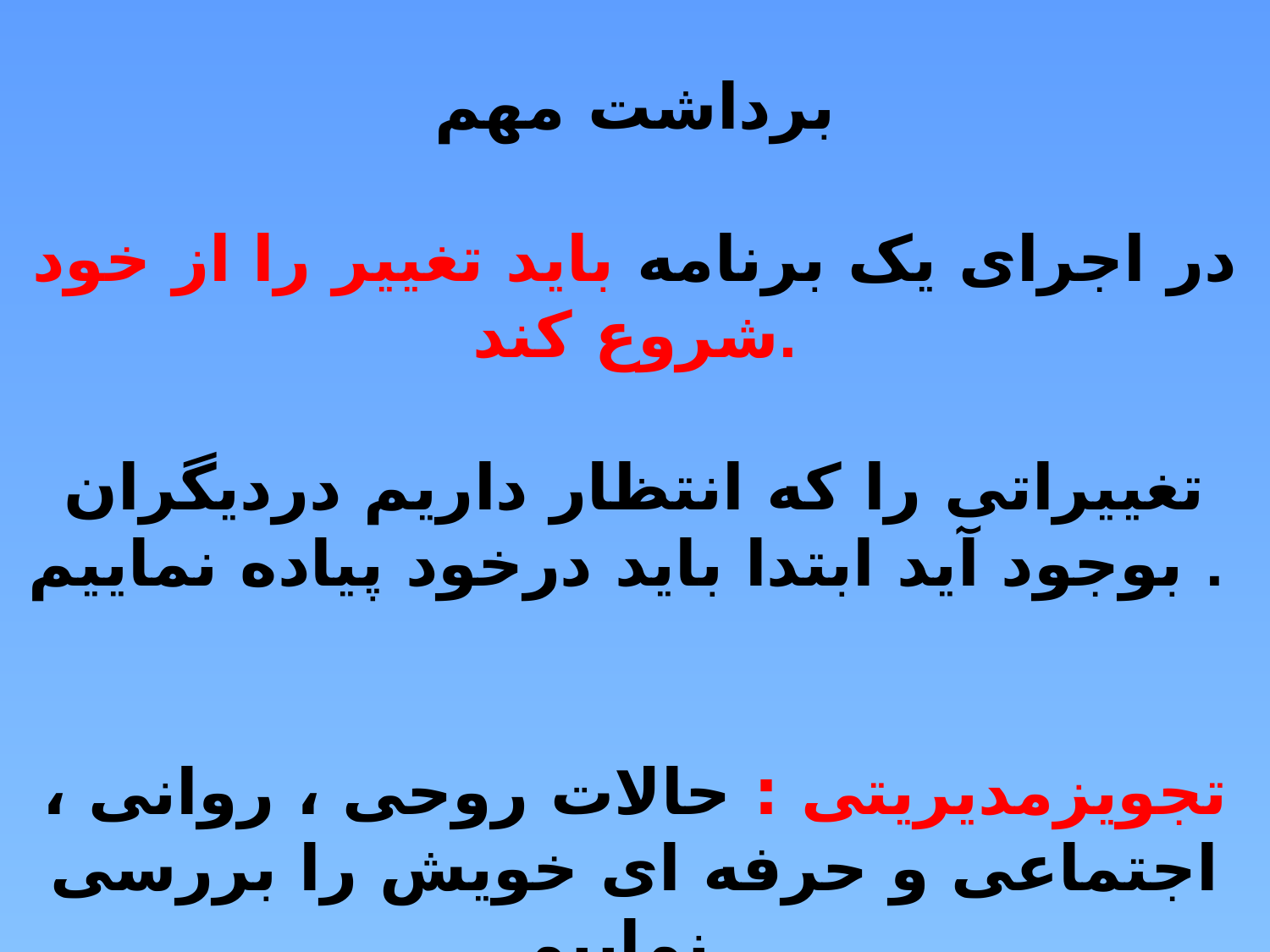

برداشت مهم

در اجرای یک برنامه باید تغییر را از خود شروع کند.

تغییراتی را که انتظار داریم دردیگران بوجود آید ابتدا باید درخود پیاده نماییم .

تجویزمدیریتی : حالات روحی ، روانی ، اجتماعی و حرفه ای خویش را بررسی نماییم .